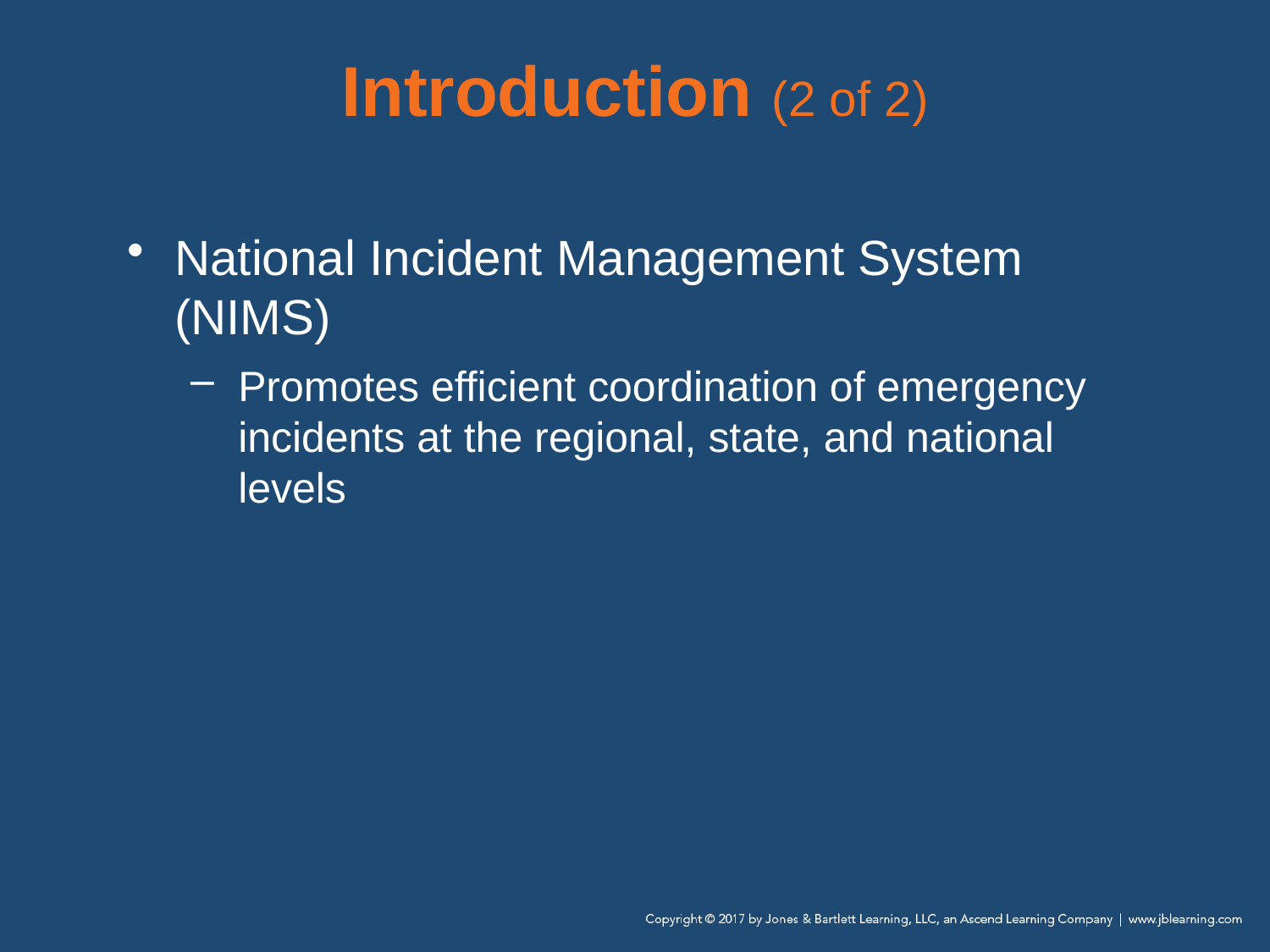

# Introduction (2 of 2)
National Incident Management System (NIMS)
Promotes efficient coordination of emergency incidents at the regional, state, and national levels